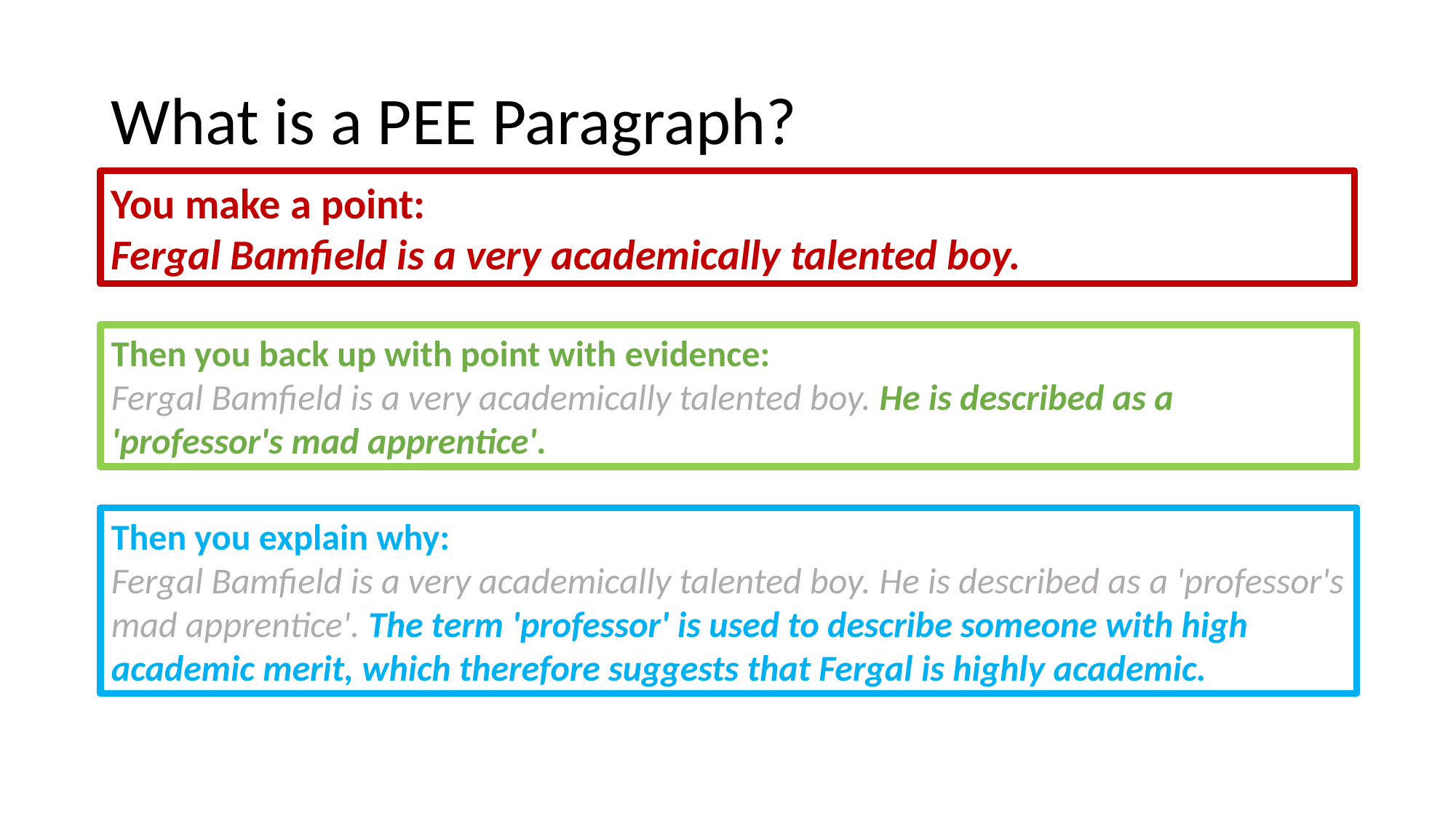

# What is a PEE Paragraph?
You make a point:​
Fergal Bamfield is a very academically talented boy.
Then you back up with point with evidence:​
Fergal Bamfield is a very academically talented boy. He is described as a 'professor's mad apprentice'. ​
Then you explain why:​​
Fergal Bamfield is a very academically talented boy. He is described as a 'professor's mad apprentice'. The term 'professor' is used to describe someone with high academic merit, which therefore suggests that Fergal is highly academic.